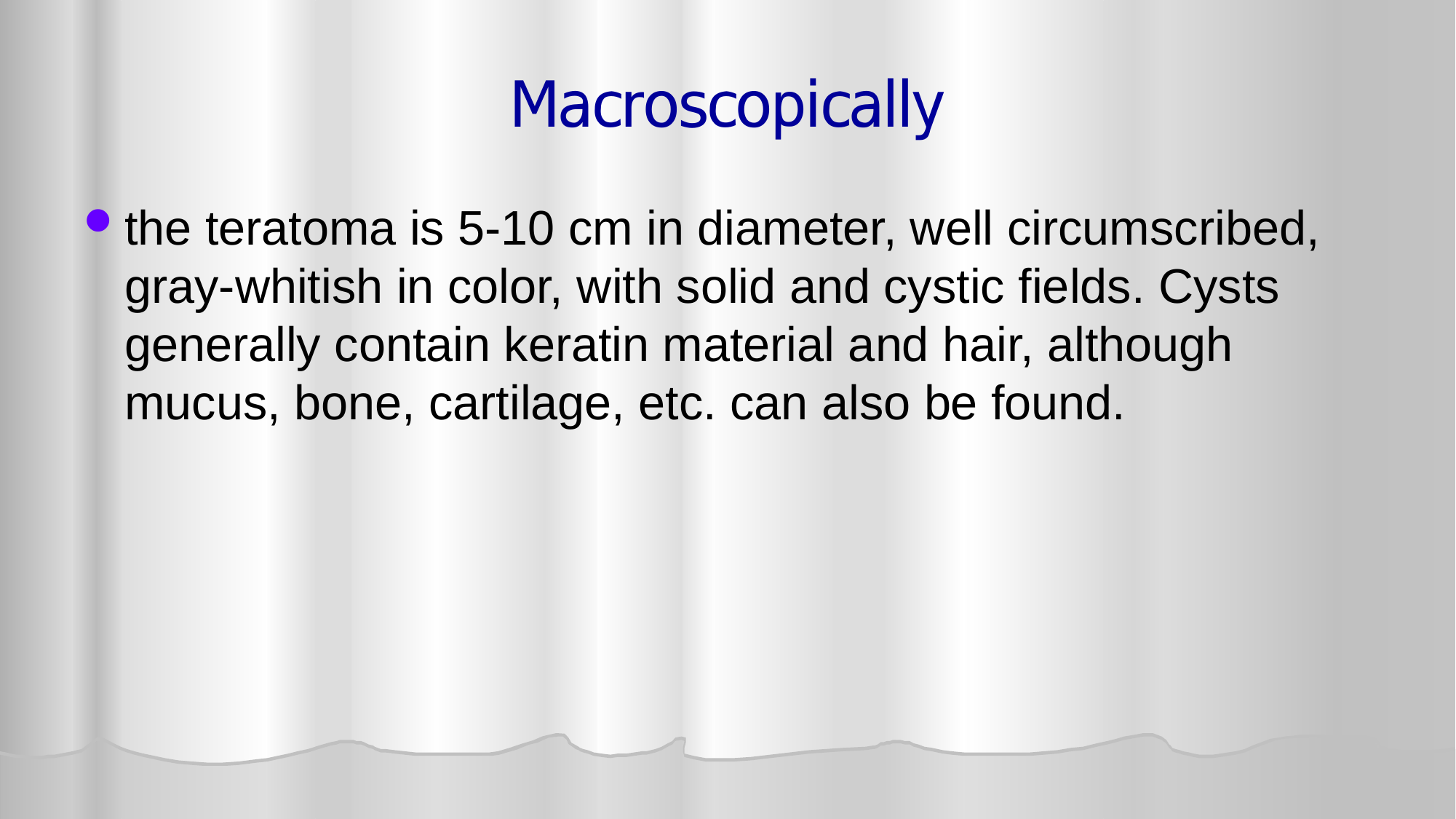

# Macroscopically
the teratoma is 5-10 cm in diameter, well circumscribed, gray-whitish in color, with solid and cystic fields. Cysts generally contain keratin material and hair, although mucus, bone, cartilage, etc. can also be found.